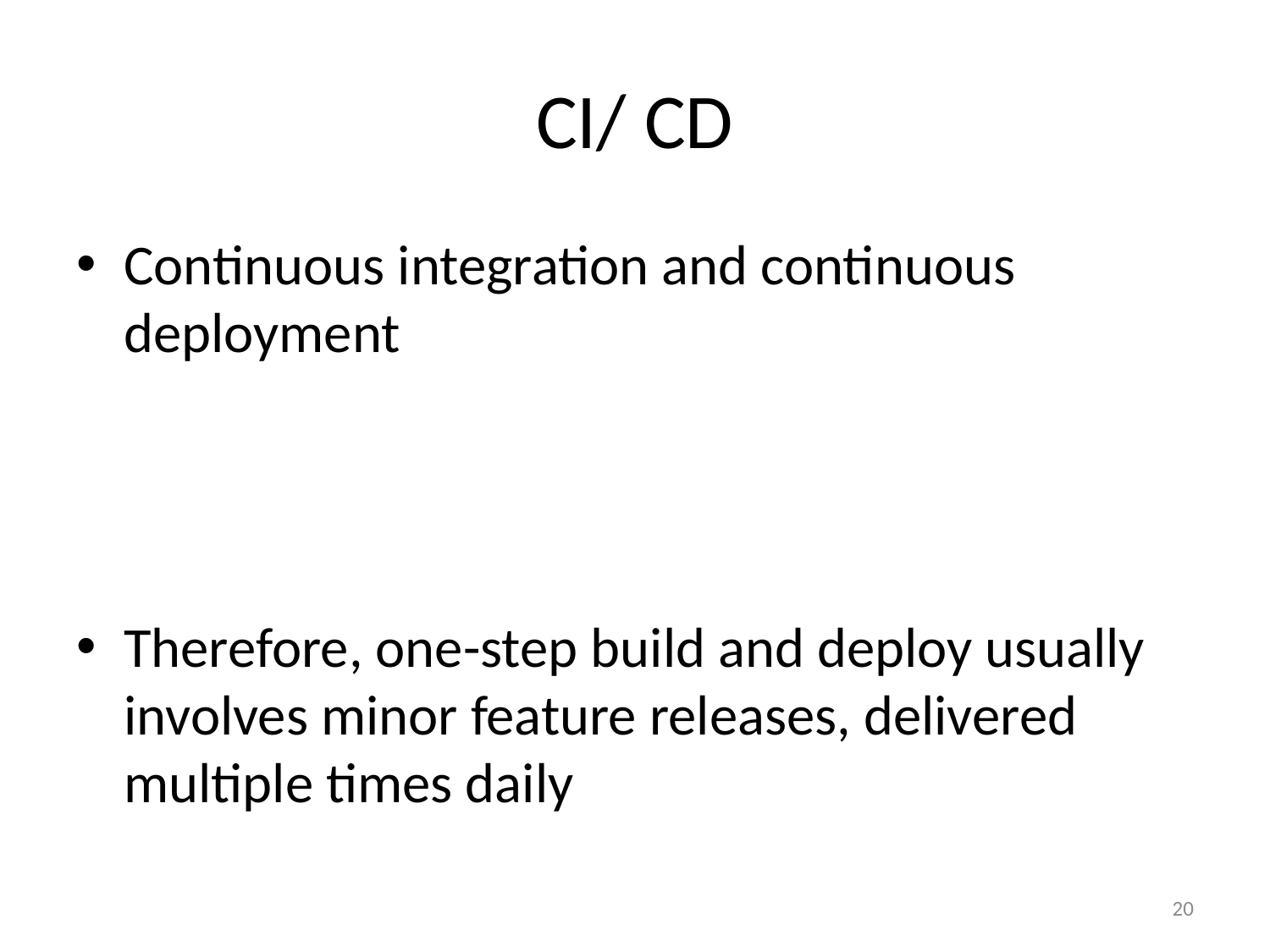

# CI/ CD
Continuous integration and continuous deployment

Therefore, one-step build and deploy usually involves minor feature releases, delivered multiple times daily
20